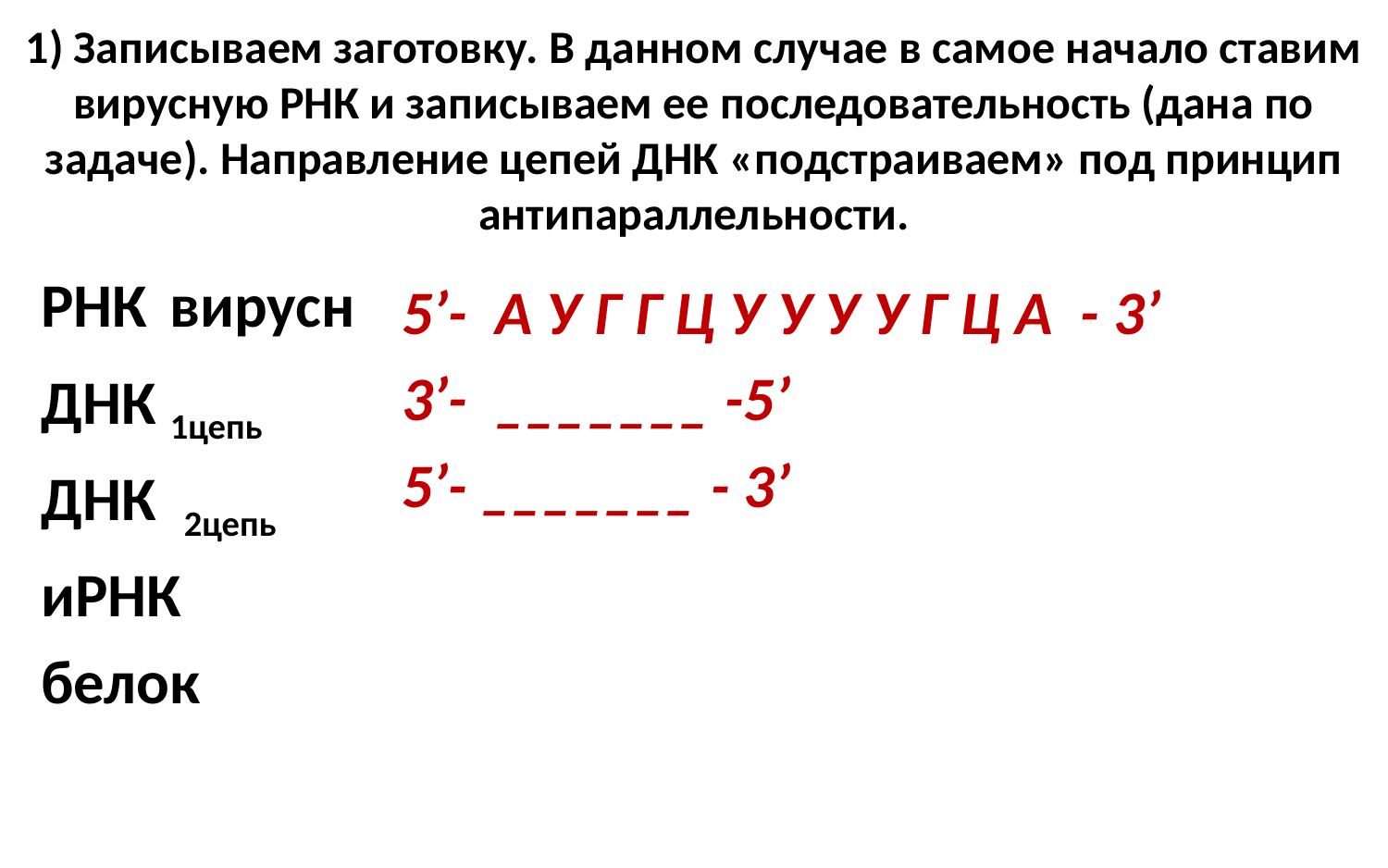

# 1) Записываем заготовку. В данном случае в самое начало ставим вирусную РНК и записываем ее последовательность (дана по задаче). Направление цепей ДНК «подстраиваем» под принцип антипараллельности.
РНК  вирусн
ДНК 1цепь
ДНК  2цепь
иРНК
белок

5’-  А У Г Г Ц У У У У Г Ц А  - 3’
3’-  _______ -5’
5’- _______ - 3’